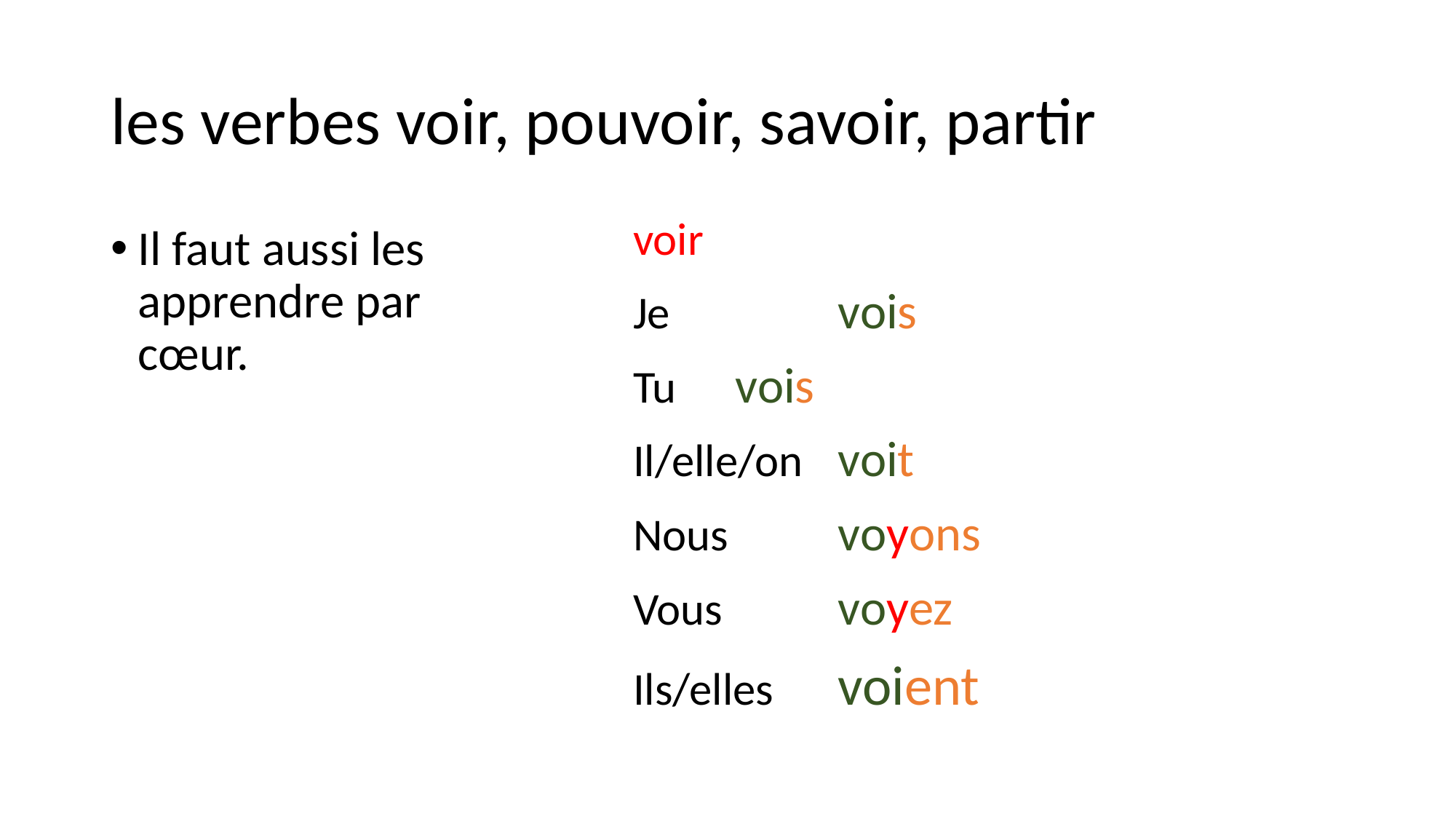

# les verbes voir, pouvoir, savoir, partir
voir
Je 	 		vois
Tu  			vois
Il/elle/on  		voit
Nous  		voyons
Vous  		voyez
Ils/elles  		voient

Il faut aussi les apprendre par cœur.